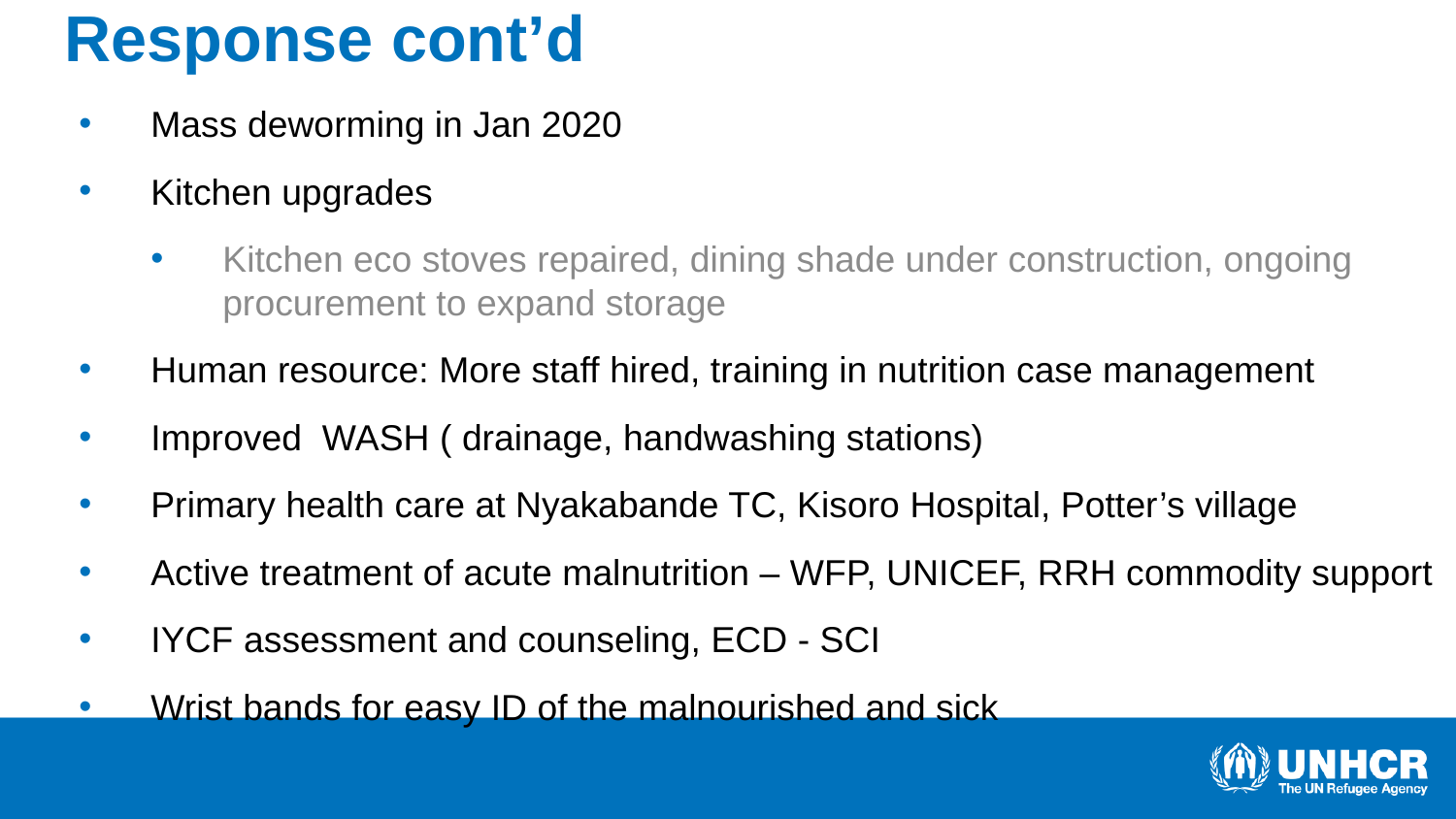

Response cont’d
Mass deworming in Jan 2020
Kitchen upgrades
Kitchen eco stoves repaired, dining shade under construction, ongoing procurement to expand storage
Human resource: More staff hired, training in nutrition case management
Improved  WASH ( drainage, handwashing stations)
Primary health care at Nyakabande TC, Kisoro Hospital, Potter’s village
Active treatment of acute malnutrition – WFP, UNICEF, RRH commodity support
IYCF assessment and counseling, ECD - SCI
Wrist bands for easy ID of the malnourished and sick